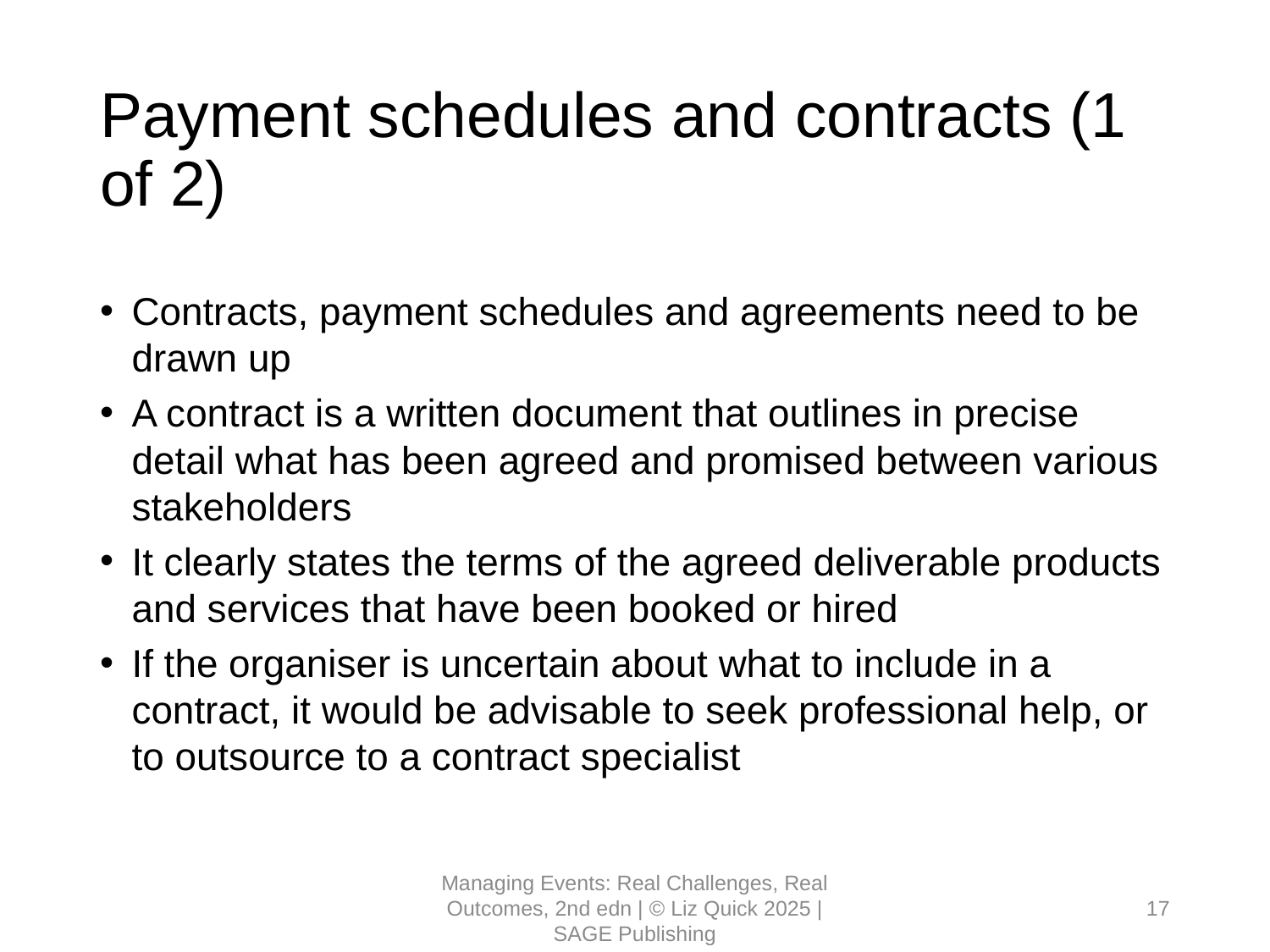

# Payment schedules and contracts (1 of 2)
Contracts, payment schedules and agreements need to be drawn up
A contract is a written document that outlines in precise detail what has been agreed and promised between various stakeholders
It clearly states the terms of the agreed deliverable products and services that have been booked or hired
If the organiser is uncertain about what to include in a contract, it would be advisable to seek professional help, or to outsource to a contract specialist
Managing Events: Real Challenges, Real Outcomes, 2nd edn | © Liz Quick 2025 | SAGE Publishing
17